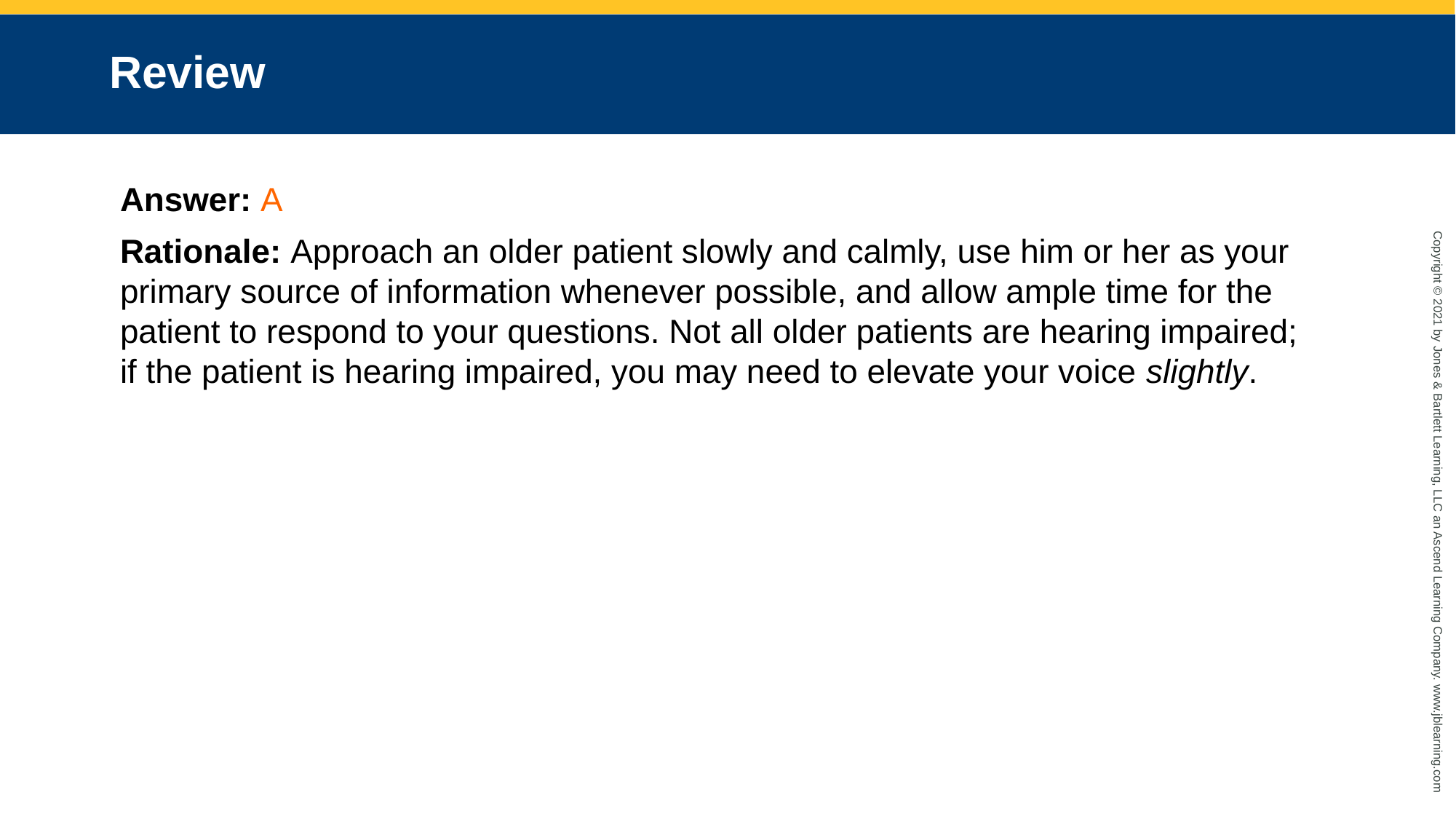

# Review
Answer: A
Rationale: Approach an older patient slowly and calmly, use him or her as your primary source of information whenever possible, and allow ample time for the patient to respond to your questions. Not all older patients are hearing impaired; if the patient is hearing impaired, you may need to elevate your voice slightly.